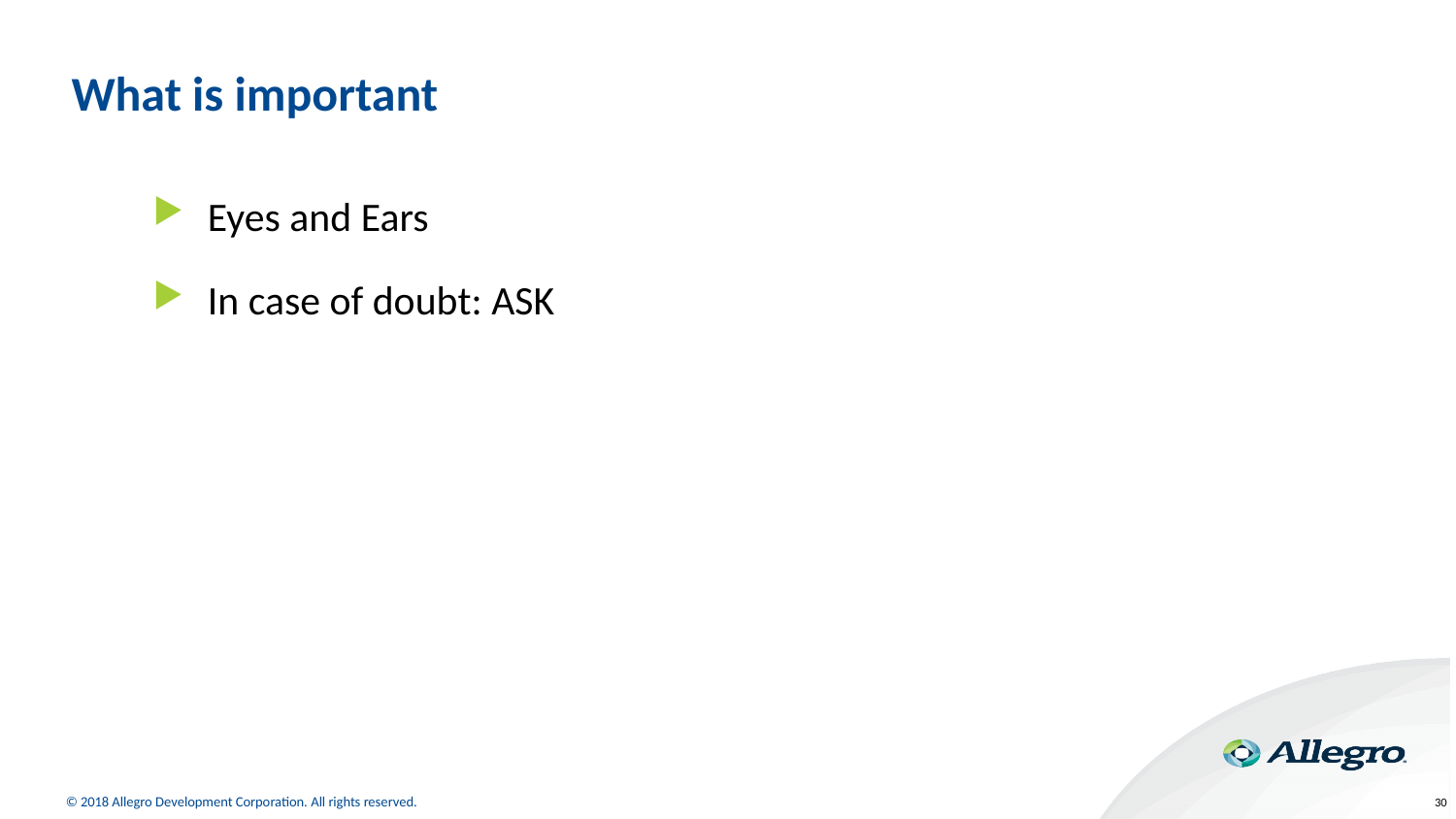

# What is important
Eyes and Ears
In case of doubt: ASK